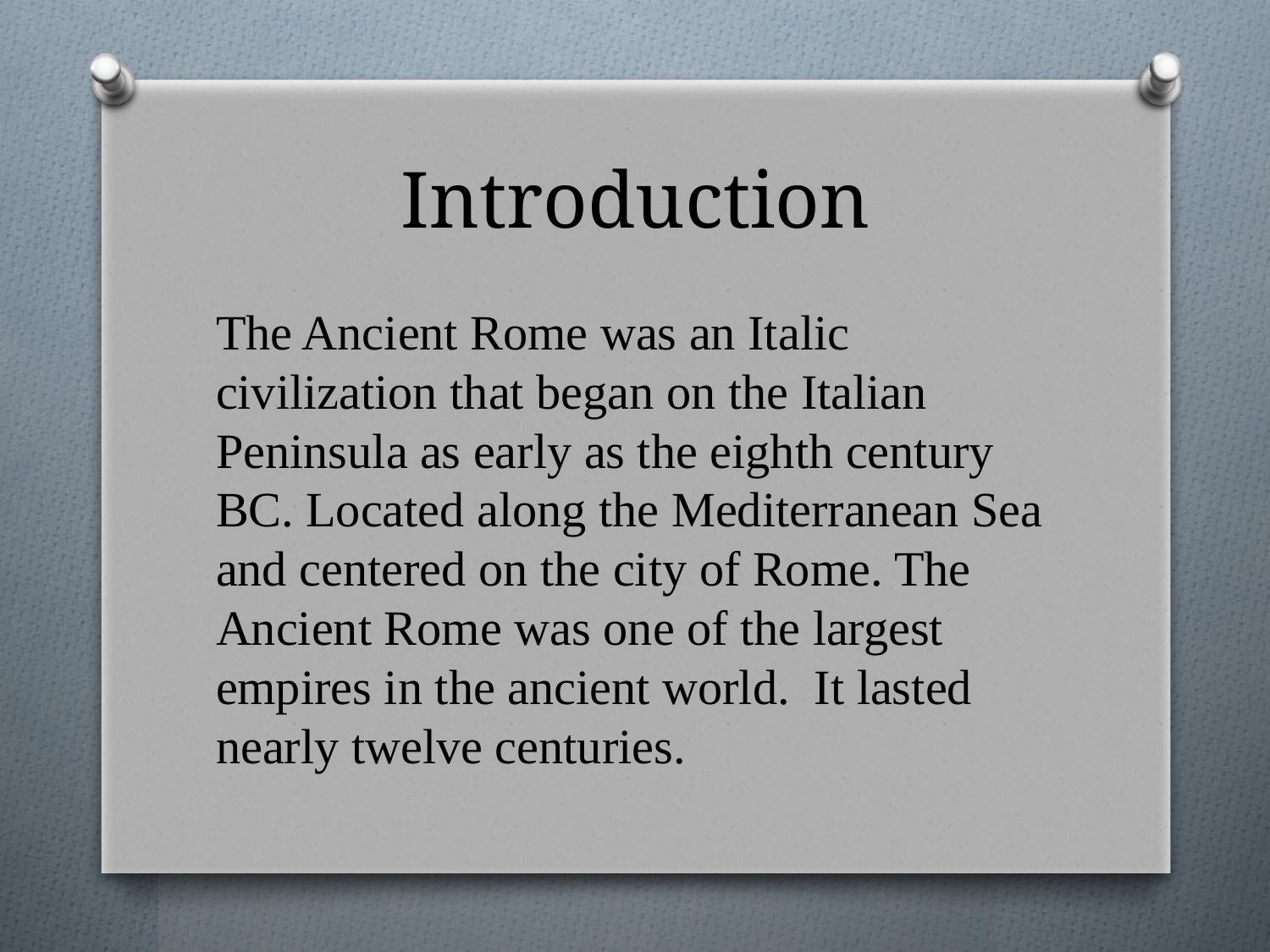

# Introduction
The Ancient Rome was an Italic civilization that began on the Italian Peninsula as early as the eighth century BC. Located along the Mediterranean Sea and centered on the city of Rome. The   Ancient Rome was one of the largest empires in the ancient world.  It lasted nearly twelve centuries.